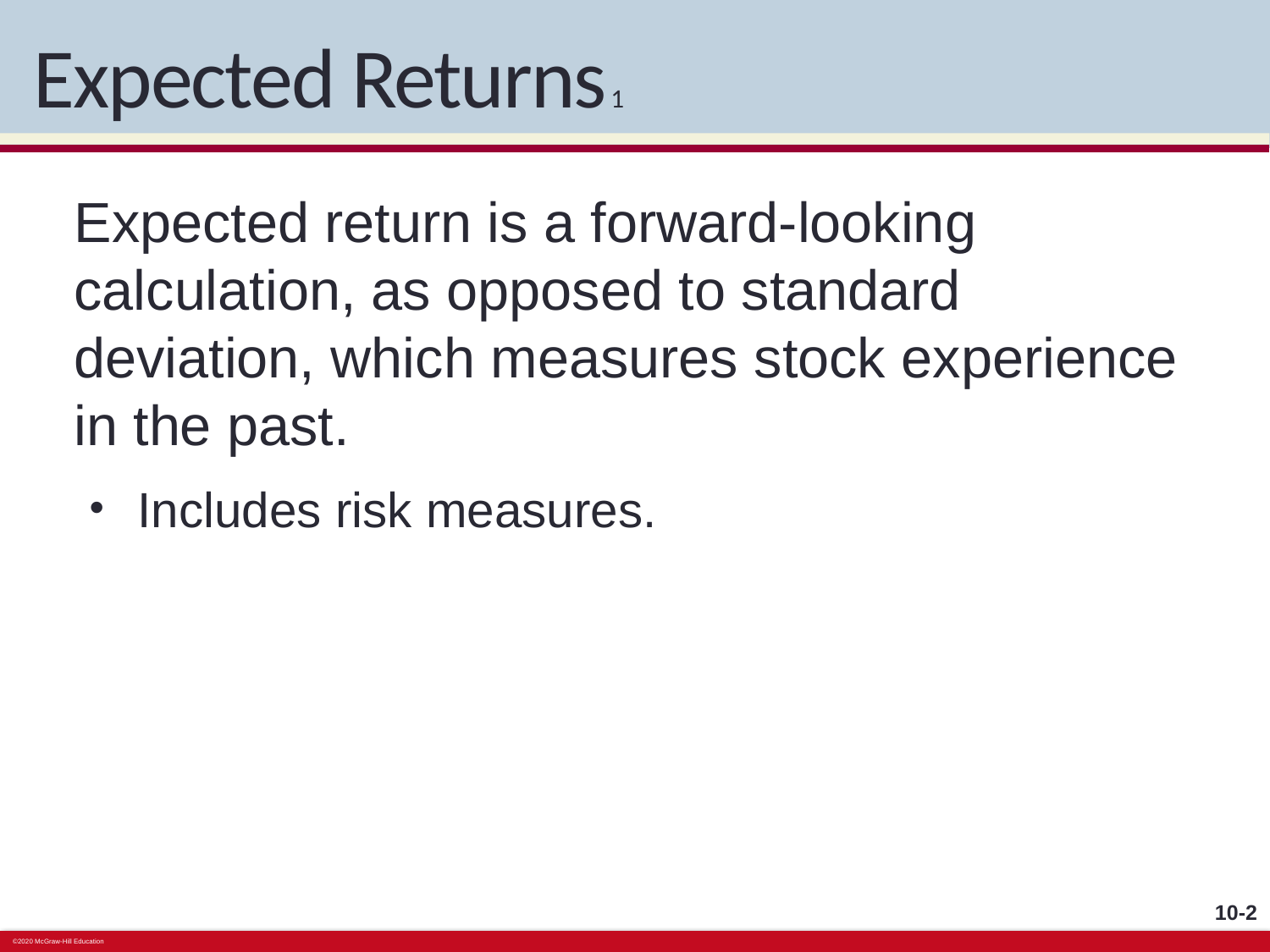

# Expected Returns 1
Expected return is a forward-looking calculation, as opposed to standard deviation, which measures stock experience in the past.
Includes risk measures.